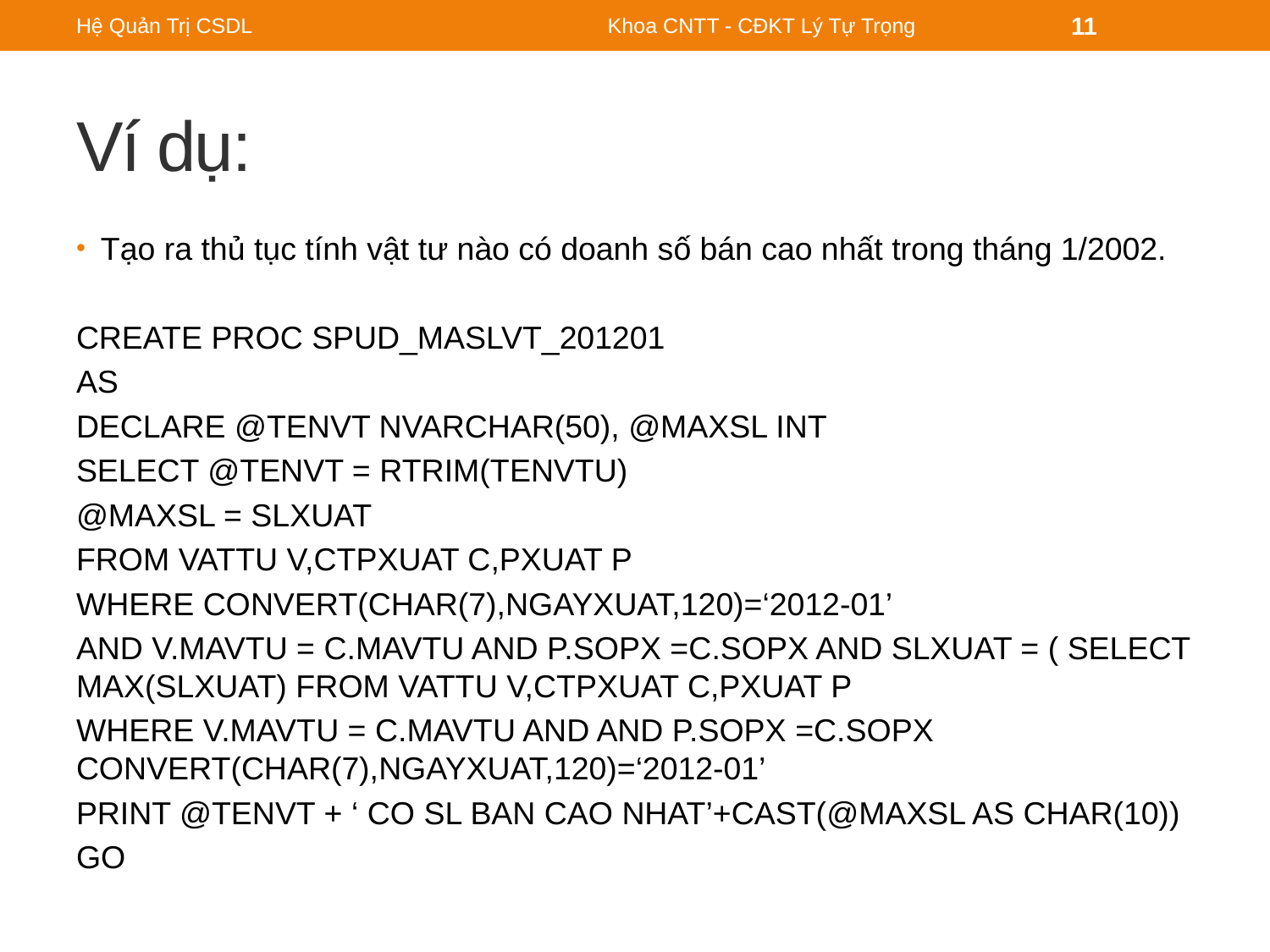

Hệ Quản Trị CSDL
Khoa CNTT - CĐKT Lý Tự Trọng
11
# Ví dụ:
Tạo ra thủ tục tính vật tư nào có doanh số bán cao nhất trong tháng 1/2002.

CREATE PROC SPUD_MASLVT_201201
AS
DECLARE @TENVT NVARCHAR(50), @MAXSL INT
SELECT @TENVT = RTRIM(TENVTU)
@MAXSL = SLXUAT
FROM VATTU V,CTPXUAT C,PXUAT P
WHERE CONVERT(CHAR(7),NGAYXUAT,120)=‘2012-01’
AND V.MAVTU = C.MAVTU AND P.SOPX =C.SOPX AND SLXUAT = ( SELECT MAX(SLXUAT) FROM VATTU V,CTPXUAT C,PXUAT P
WHERE V.MAVTU = C.MAVTU AND AND P.SOPX =C.SOPX CONVERT(CHAR(7),NGAYXUAT,120)=‘2012-01’
PRINT @TENVT + ‘ CO SL BAN CAO NHAT’+CAST(@MAXSL AS CHAR(10))
GO